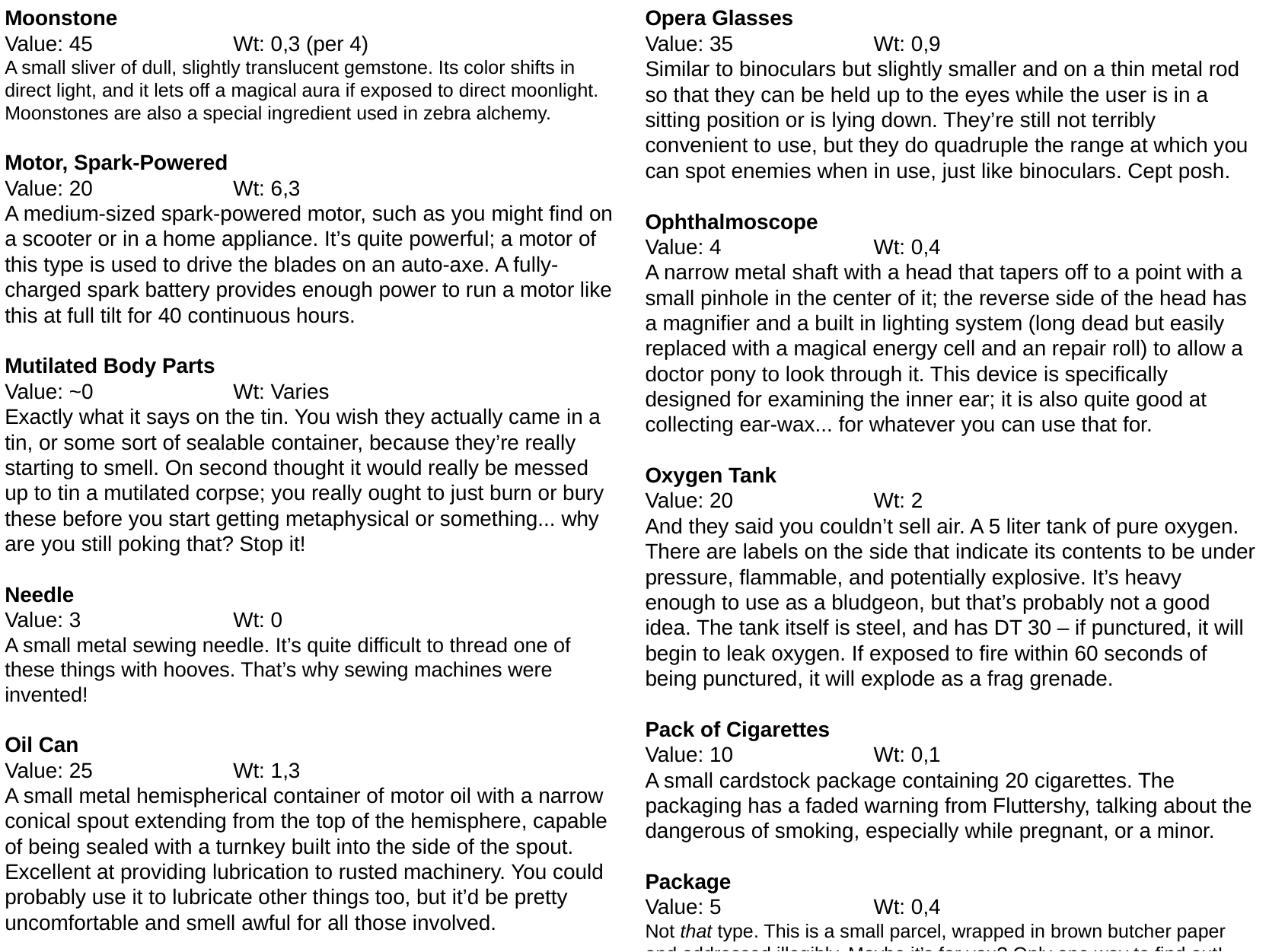

Moonstone
Value: 45		Wt: 0,3 (per 4)
A small sliver of dull, slightly translucent gemstone. Its color shifts in direct light, and it lets off a magical aura if exposed to direct moonlight. Moonstones are also a special ingredient used in zebra alchemy.

Motor, Spark-Powered
Value: 20		Wt: 6,3
A medium-sized spark-powered motor, such as you might find on a scooter or in a home appliance. It’s quite powerful; a motor of this type is used to drive the blades on an auto-axe. A fully-charged spark battery provides enough power to run a motor like this at full tilt for 40 continuous hours.

Mutilated Body Parts
Value: ~0		Wt: Varies
Exactly what it says on the tin. You wish they actually came in a tin, or some sort of sealable container, because they’re really starting to smell. On second thought it would really be messed up to tin a mutilated corpse; you really ought to just burn or bury these before you start getting metaphysical or something... why are you still poking that? Stop it!

Needle
Value: 3		Wt: 0
A small metal sewing needle. It’s quite difficult to thread one of these things with hooves. That’s why sewing machines were invented!

Oil Can
Value: 25		Wt: 1,3
A small metal hemispherical container of motor oil with a narrow conical spout extending from the top of the hemisphere, capable of being sealed with a turnkey built into the side of the spout. Excellent at providing lubrication to rusted machinery. You could probably use it to lubricate other things too, but it’d be pretty
uncomfortable and smell awful for all those involved.

Opera Glasses
Value: 35		Wt: 0,9
Similar to binoculars but slightly smaller and on a thin metal rod so that they can be held up to the eyes while the user is in a sitting position or is lying down. They’re still not terribly convenient to use, but they do quadruple the range at which you can spot enemies when in use, just like binoculars. Cept posh.

Ophthalmoscope
Value: 4		Wt: 0,4
A narrow metal shaft with a head that tapers off to a point with a small pinhole in the center of it; the reverse side of the head has a magnifier and a built in lighting system (long dead but easily replaced with a magical energy cell and an repair roll) to allow a doctor pony to look through it. This device is specifically designed for examining the inner ear; it is also quite good at collecting ear-wax... for whatever you can use that for.

Oxygen Tank
Value: 20		Wt: 2
And they said you couldn’t sell air. A 5 liter tank of pure oxygen. There are labels on the side that indicate its contents to be under pressure, flammable, and potentially explosive. It’s heavy enough to use as a bludgeon, but that’s probably not a good idea. The tank itself is steel, and has DT 30 – if punctured, it will begin to leak oxygen. If exposed to fire within 60 seconds of being punctured, it will explode as a frag grenade.

Pack of Cigarettes
Value: 10		Wt: 0,1
A small cardstock package containing 20 cigarettes. The packaging has a faded warning from Fluttershy, talking about the dangerous of smoking, especially while pregnant, or a minor.

Package
Value: 5		Wt: 0,4
Not that type. This is a small parcel, wrapped in brown butcher paper and addressed illegibly. Maybe it’s for you? Only one way to find out!